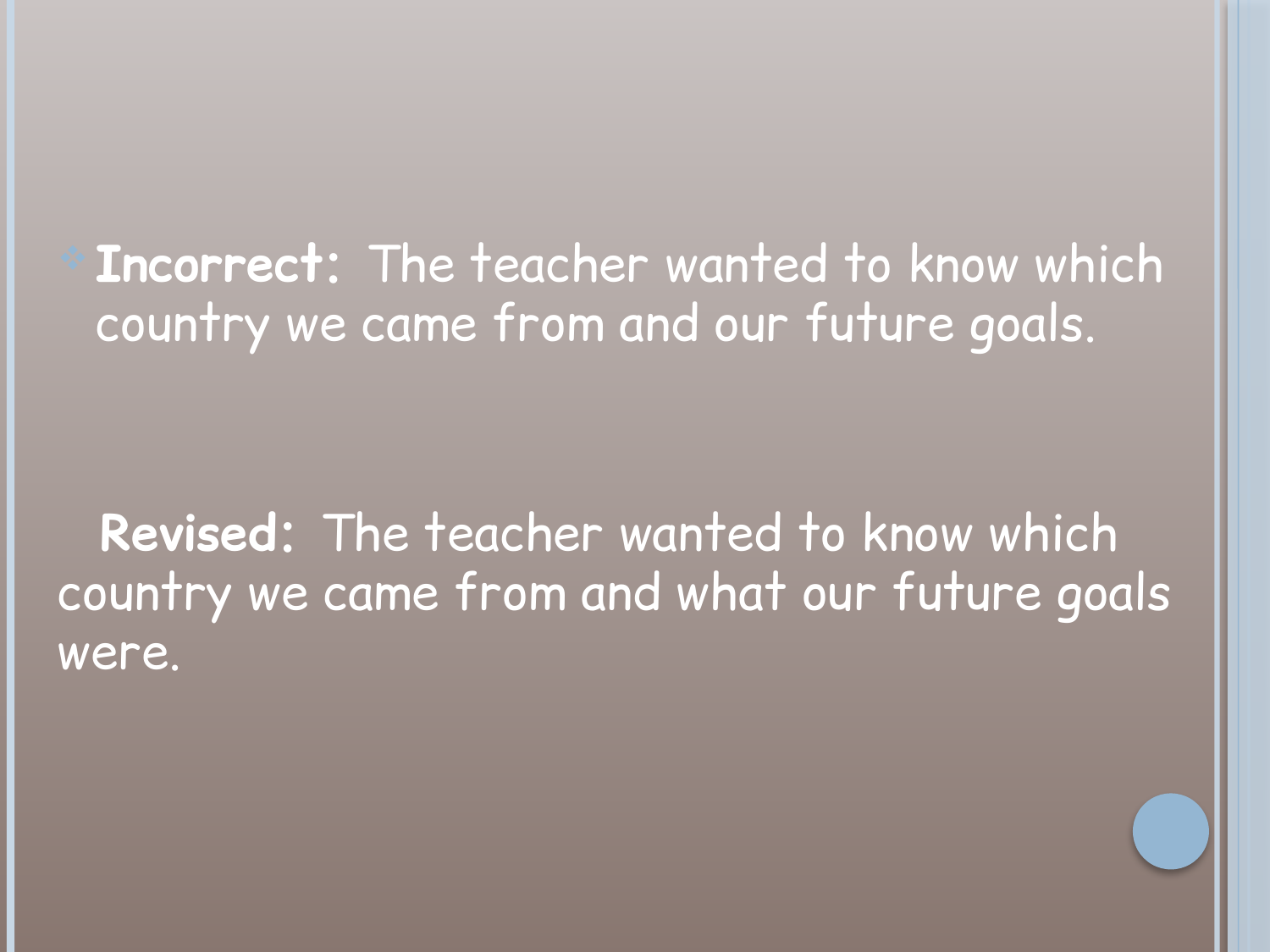

#
Incorrect: The teacher wanted to know which country we came from and our future goals.

  Revised: The teacher wanted to know which country we came from and what our future goals were.